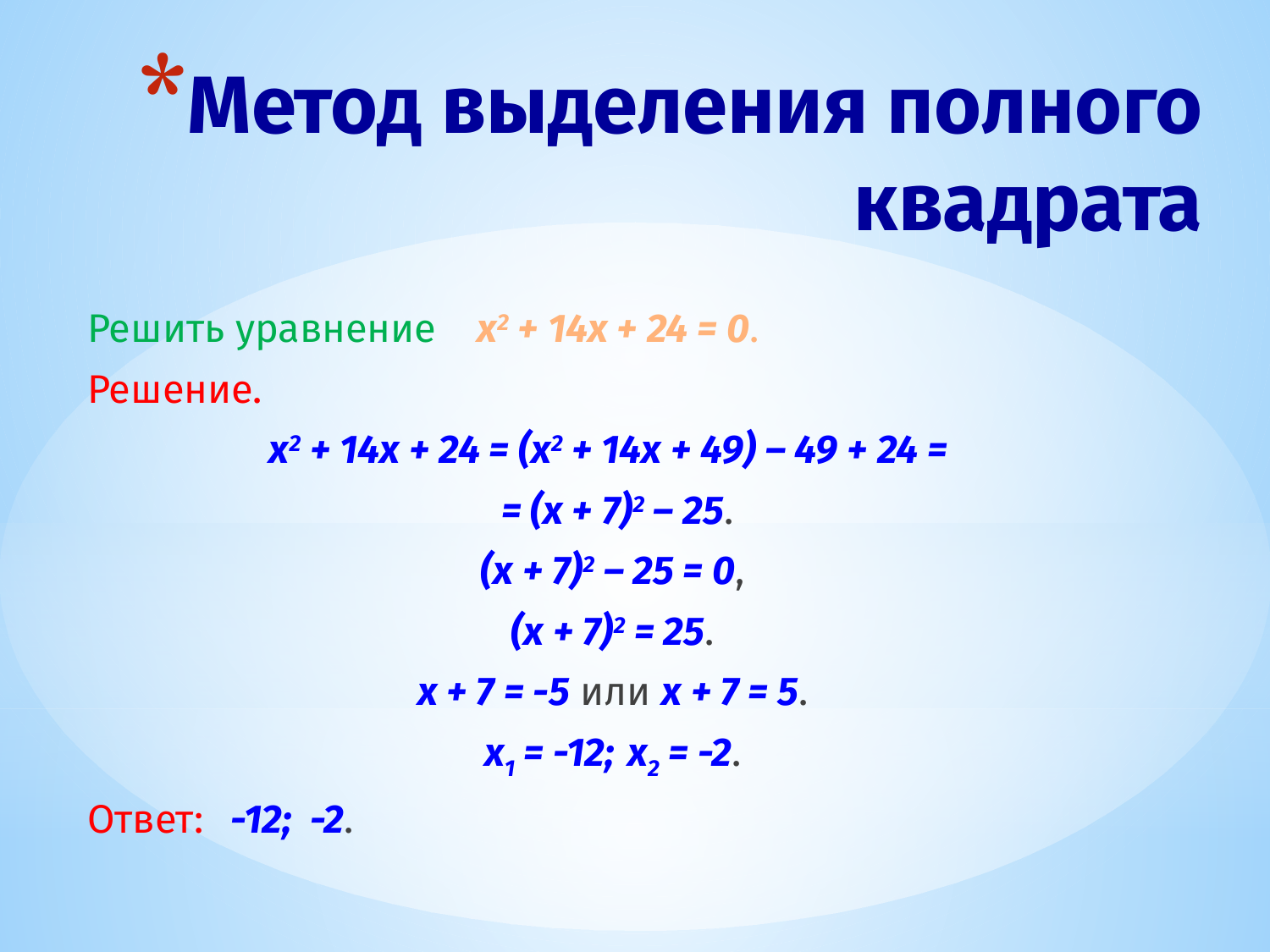

# Метод выделения полного квадрата
	Решить уравнение	   х2 + 14x + 24 = 0.
	Решение.
х2 + 14x + 24 = (х2 + 14x + 49) – 49 + 24 =
 = (х + 7)2 – 25.
(х + 7)2 – 25 = 0,
(х + 7)2 = 25.
х + 7 = -5 или х + 7 = 5.
х1 = -12;	х2 = -2.
	Ответ:   -12;  -2.